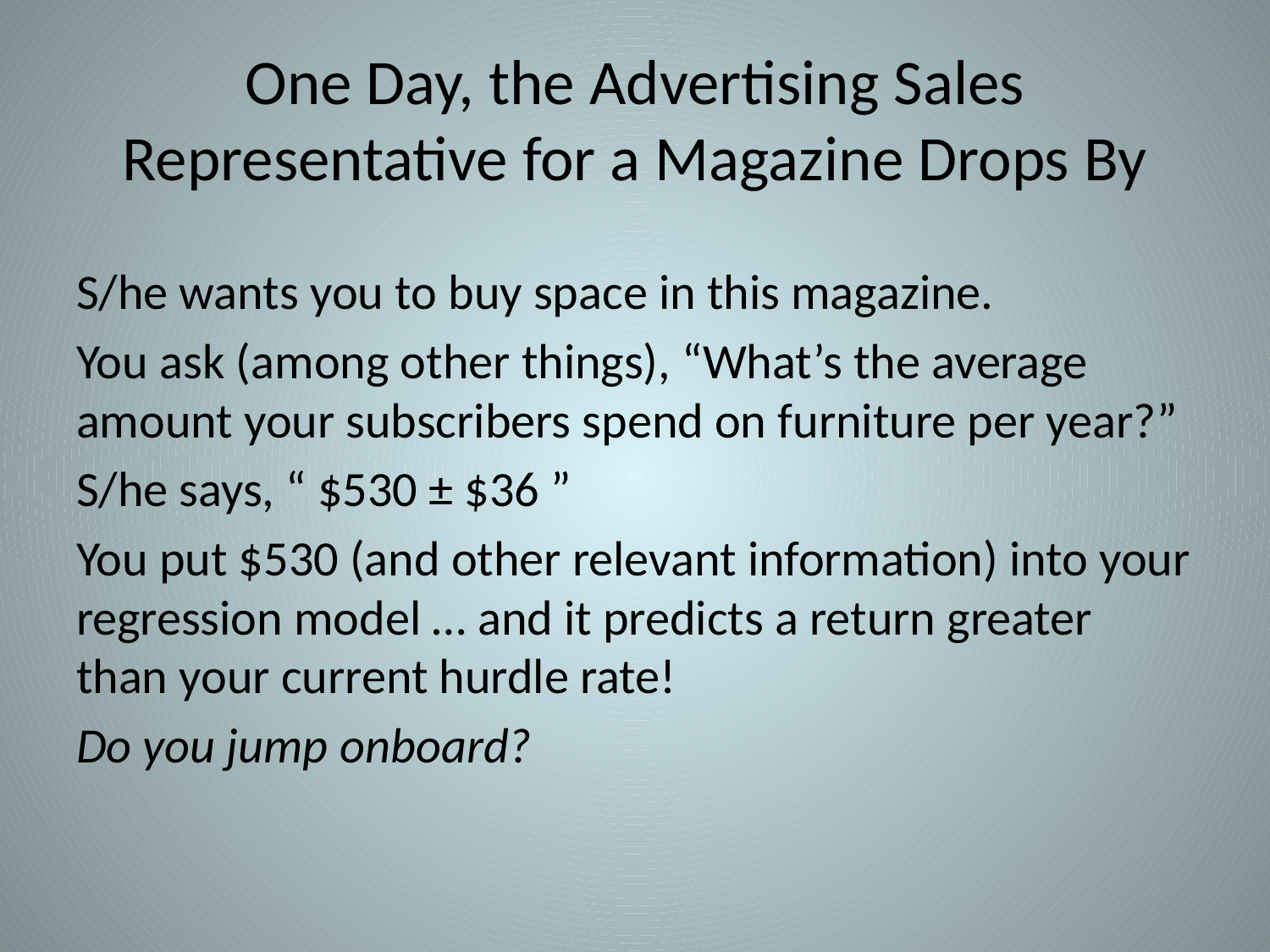

# One Day, the Advertising Sales Representative for a Magazine Drops By
S/he wants you to buy space in this magazine.
You ask (among other things), “What’s the average amount your subscribers spend on furniture per year?”
S/he says, “ $530 ± $36 ”
You put $530 (and other relevant information) into your regression model … and it predicts a return greater than your current hurdle rate!
Do you jump onboard?